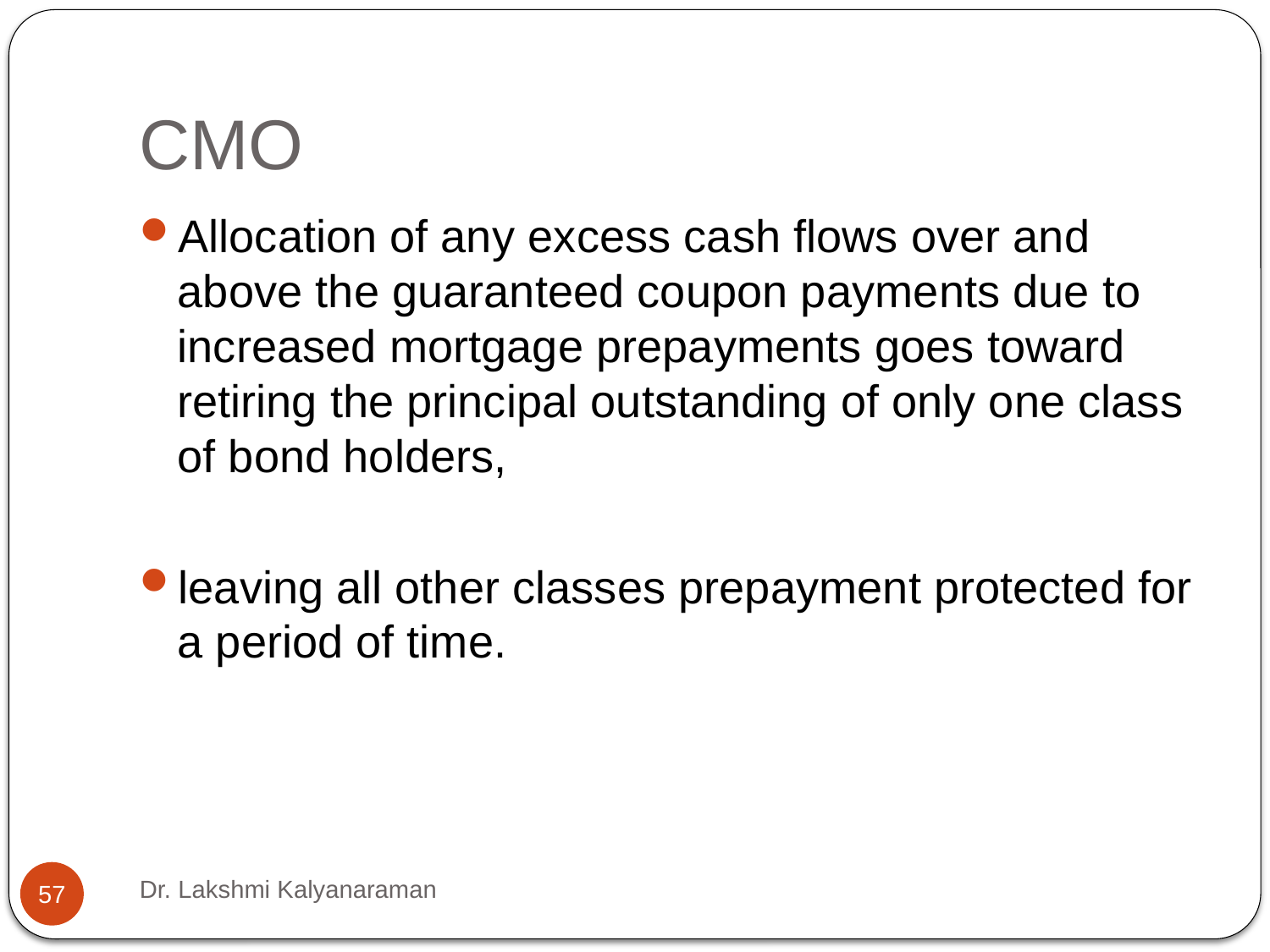

# CMO
Allocation of any excess cash flows over and above the guaranteed coupon payments due to increased mortgage prepayments goes toward retiring the principal outstanding of only one class of bond holders,

leaving all other classes prepayment protected for a period of time.

Dr. Lakshmi Kalyanaraman
57